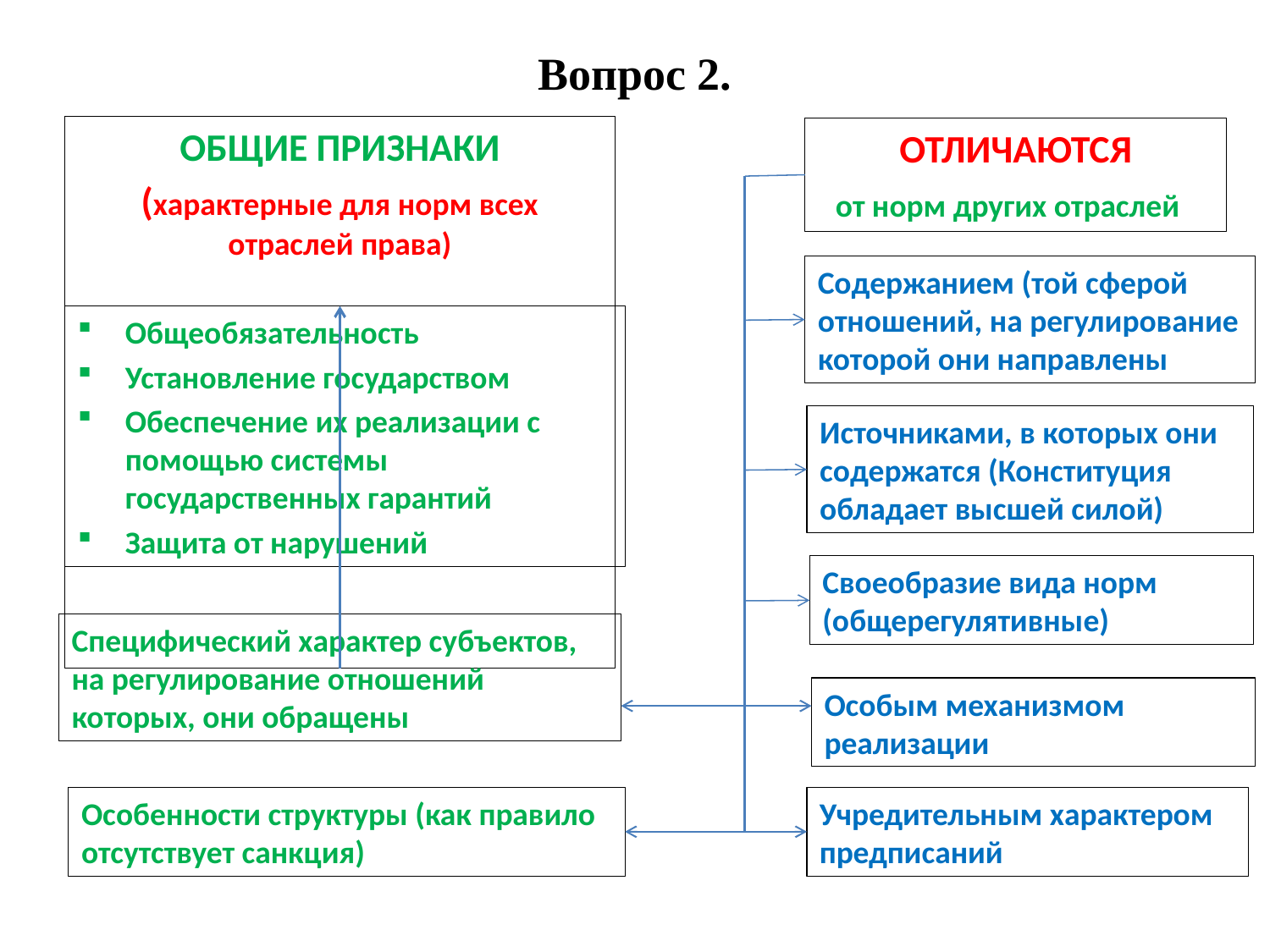

# Вопрос 2.
ОБЩИЕ ПРИЗНАКИ
(характерные для норм всех отраслей права)
ОТЛИЧАЮТСЯ
от норм других отраслей
Содержанием (той сферой отношений, на регулирование которой они направлены
Общеобязательность
Установление государством
Обеспечение их реализации с помощью системы государственных гарантий
Защита от нарушений
Источниками, в которых они содержатся (Конституция обладает высшей силой)
Своеобразие вида норм (общерегулятивные)
Специфический характер субъектов, на регулирование отношений которых, они обращены
Особым механизмом реализации
Учредительным характером предписаний
Особенности структуры (как правило отсутствует санкция)